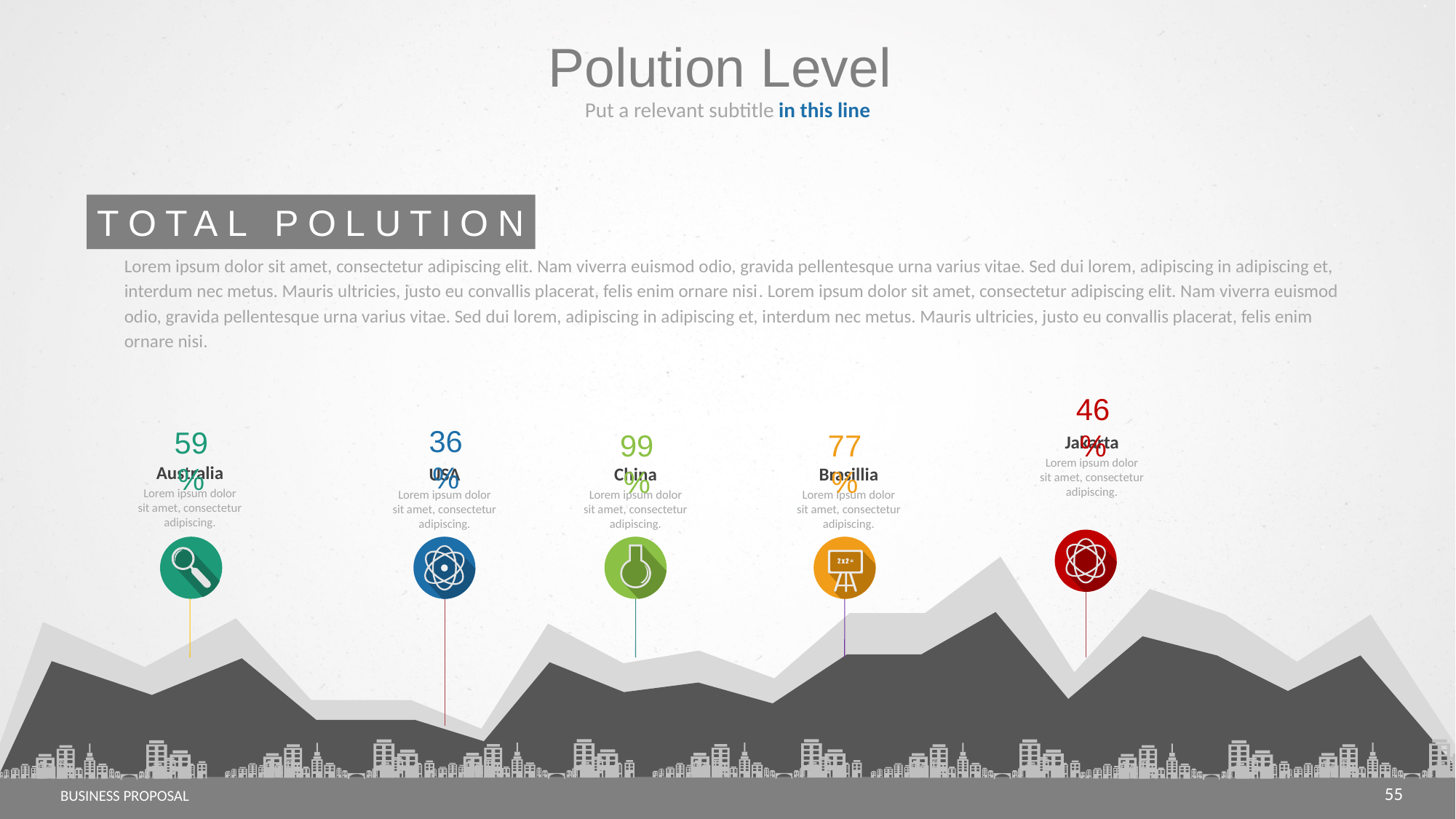

Polution Level
Put a relevant subtitle in this line
TOTAL POLUTION
Lorem ipsum dolor sit amet, consectetur adipiscing elit. Nam viverra euismod odio, gravida pellentesque urna varius vitae. Sed dui lorem, adipiscing in adipiscing et, interdum nec metus. Mauris ultricies, justo eu convallis placerat, felis enim ornare nisi. Lorem ipsum dolor sit amet, consectetur adipiscing elit. Nam viverra euismod odio, gravida pellentesque urna varius vitae. Sed dui lorem, adipiscing in adipiscing et, interdum nec metus. Mauris ultricies, justo eu convallis placerat, felis enim ornare nisi.

46%
Jakarta
Lorem ipsum dolor sit amet, consectetur adipiscing.
36%
USA
Lorem ipsum dolor sit amet, consectetur adipiscing.
59%
Australia
Lorem ipsum dolor sit amet, consectetur adipiscing.
99%
China
Lorem ipsum dolor sit amet, consectetur adipiscing.
77%
Brasillia
Lorem ipsum dolor sit amet, consectetur adipiscing.

55
BUSINESS PROPOSAL